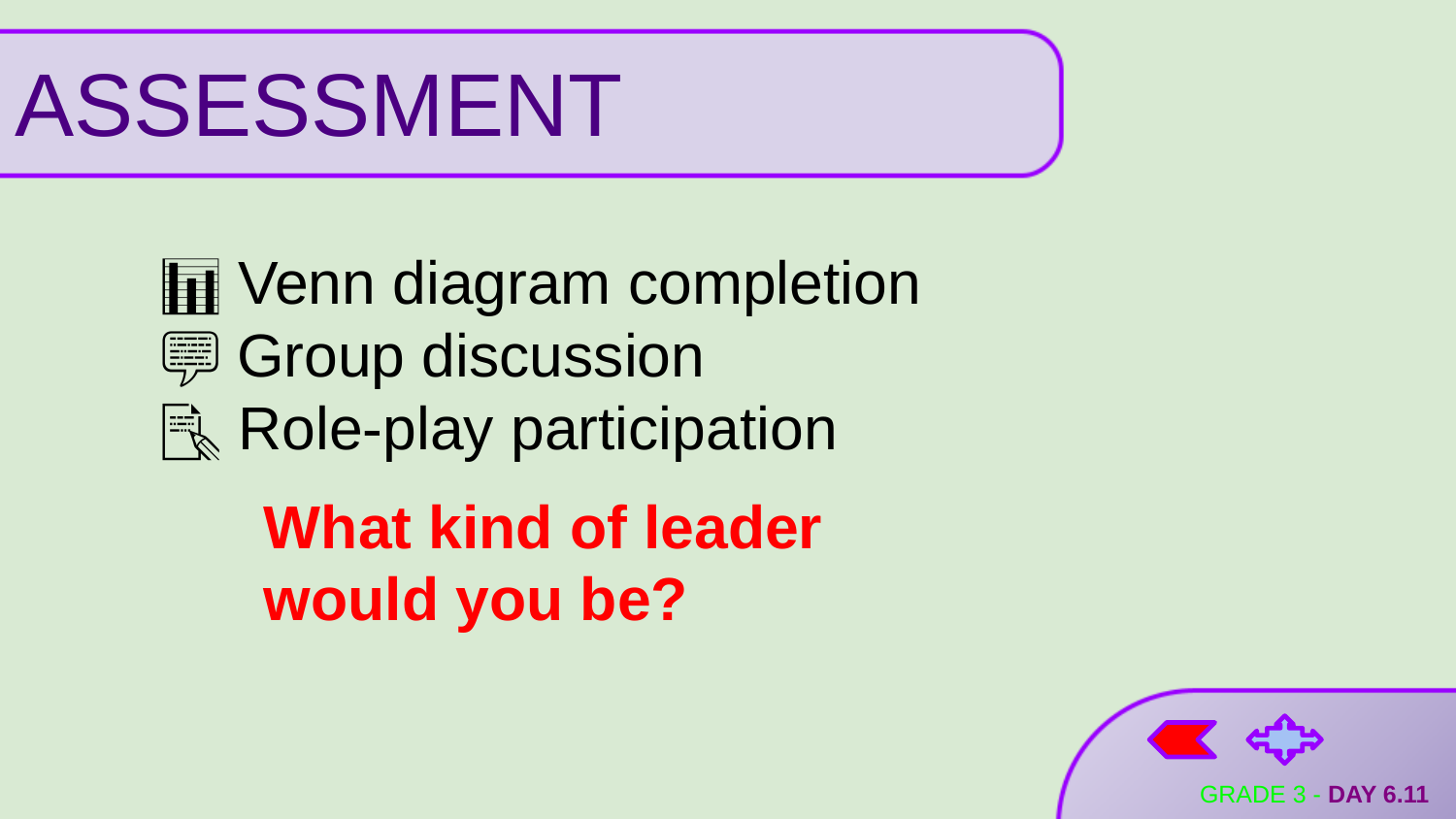

# ASSESSMENT

📊 Venn diagram completion
💬 Group discussion
📝 Role-play participation
What kind of leader
would you be?

GRADE 3 - DAY 6.11